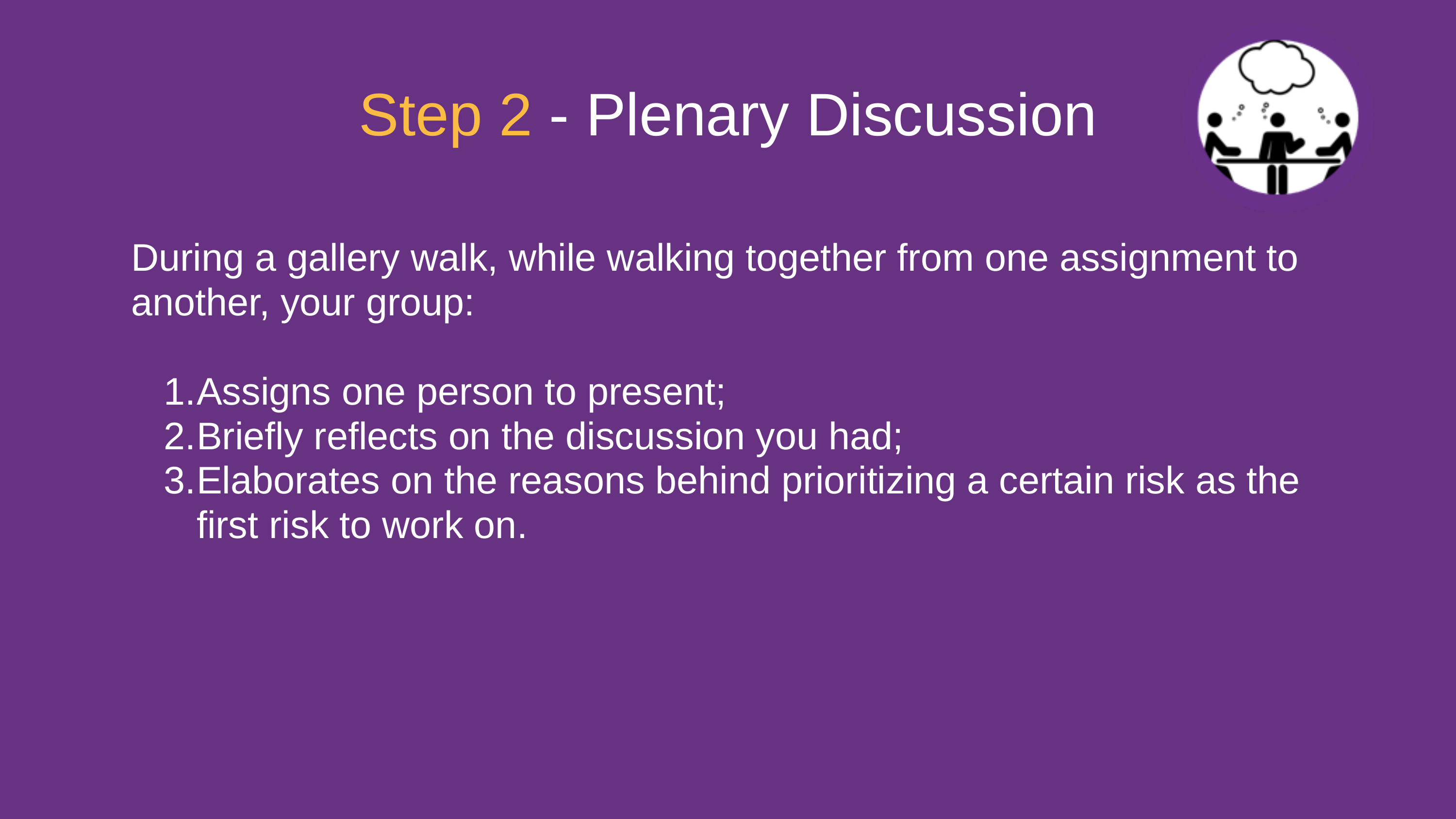

Step 2 - Plenary Discussion
During a gallery walk, while walking together from one assignment to another, your group:

Assigns one person to present;
Briefly reflects on the discussion you had;
Elaborates on the reasons behind prioritizing a certain risk as the first risk to work on.